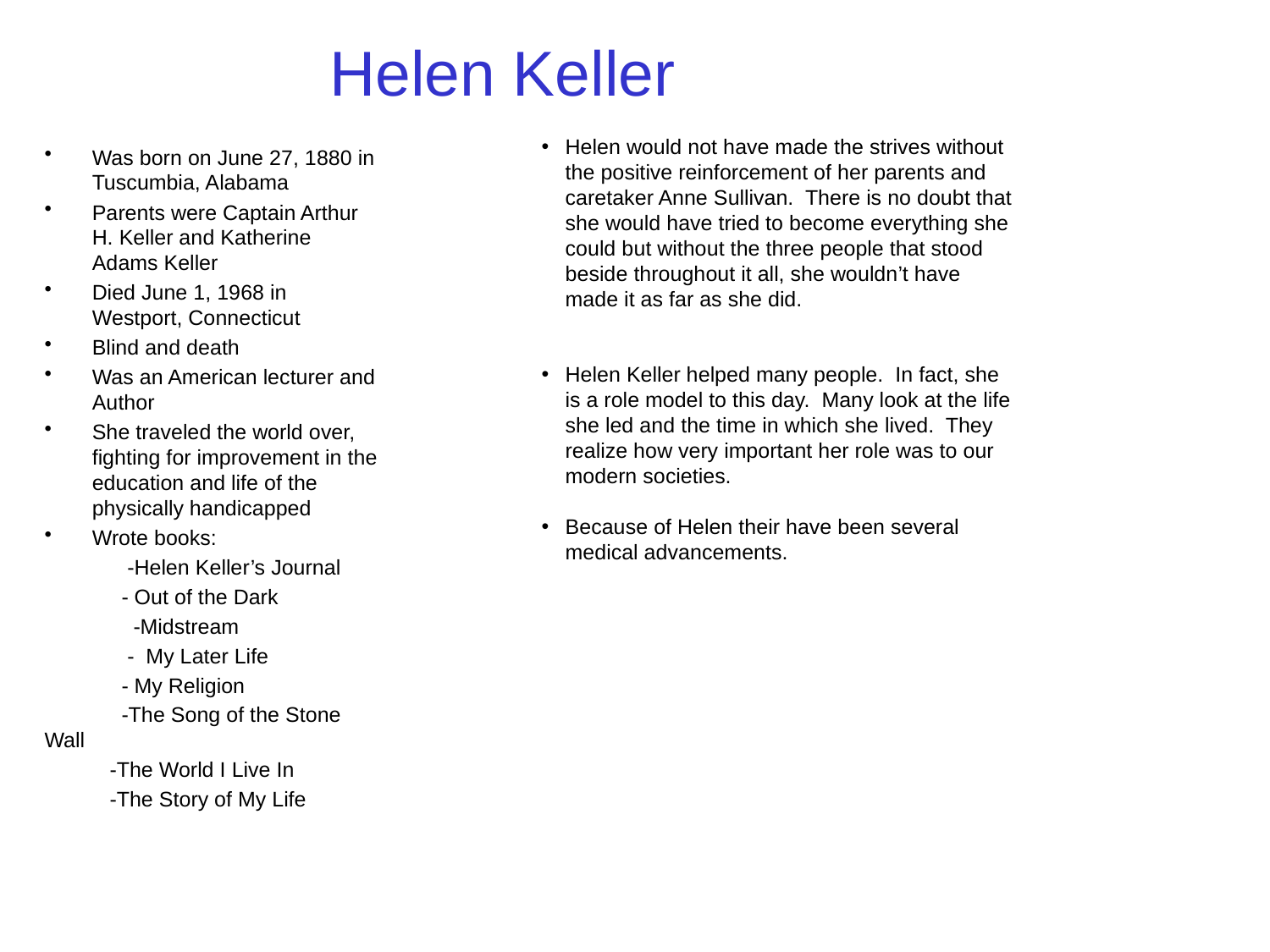

# Helen Keller
Helen would not have made the strives without the positive reinforcement of her parents and caretaker Anne Sullivan.  There is no doubt that she would have tried to become everything she could but without the three people that stood beside throughout it all, she wouldn’t have made it as far as she did.

Helen Keller helped many people.  In fact, she is a role model to this day.  Many look at the life she led and the time in which she lived.  They realize how very important her role was to our modern societies.

Because of Helen their have been several medical advancements.
Was born on June 27, 1880 in Tuscumbia, Alabama
Parents were Captain Arthur H. Keller and Katherine Adams Keller
Died June 1, 1968 in Westport, Connecticut
Blind and death
Was an American lecturer and Author
She traveled the world over, fighting for improvement in the education and life of the physically handicapped
Wrote books:
              -Helen Keller’s Journal
             - Out of the Dark
               -Midstream
              -  My Later Life
             - My Religion
             -The Song of the Stone Wall
           -The World I Live In
           -The Story of My Life